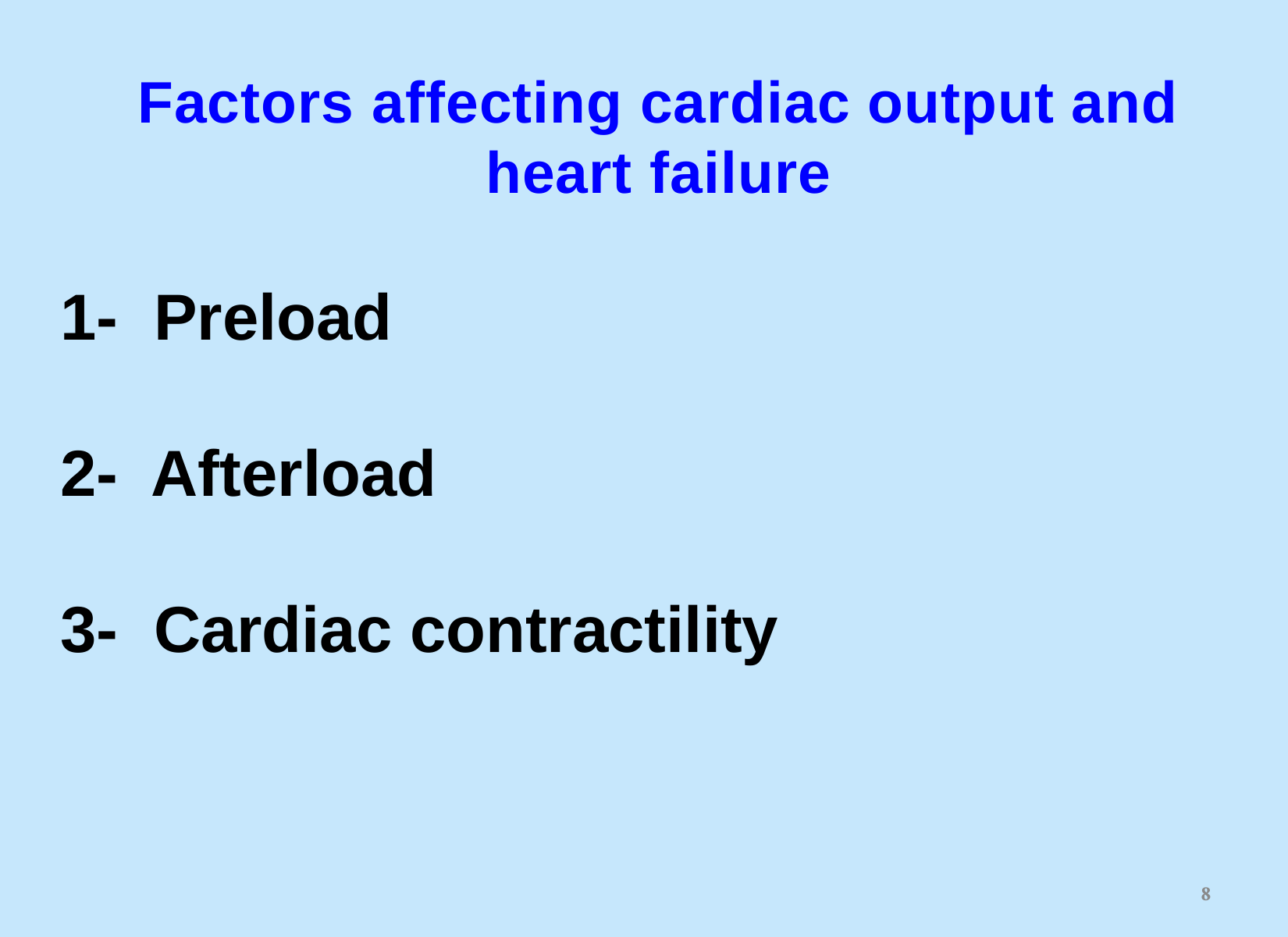

Factors affecting cardiac output and
heart failure

1-  Preload

2-  Afterload

3-  Cardiac contractility

8